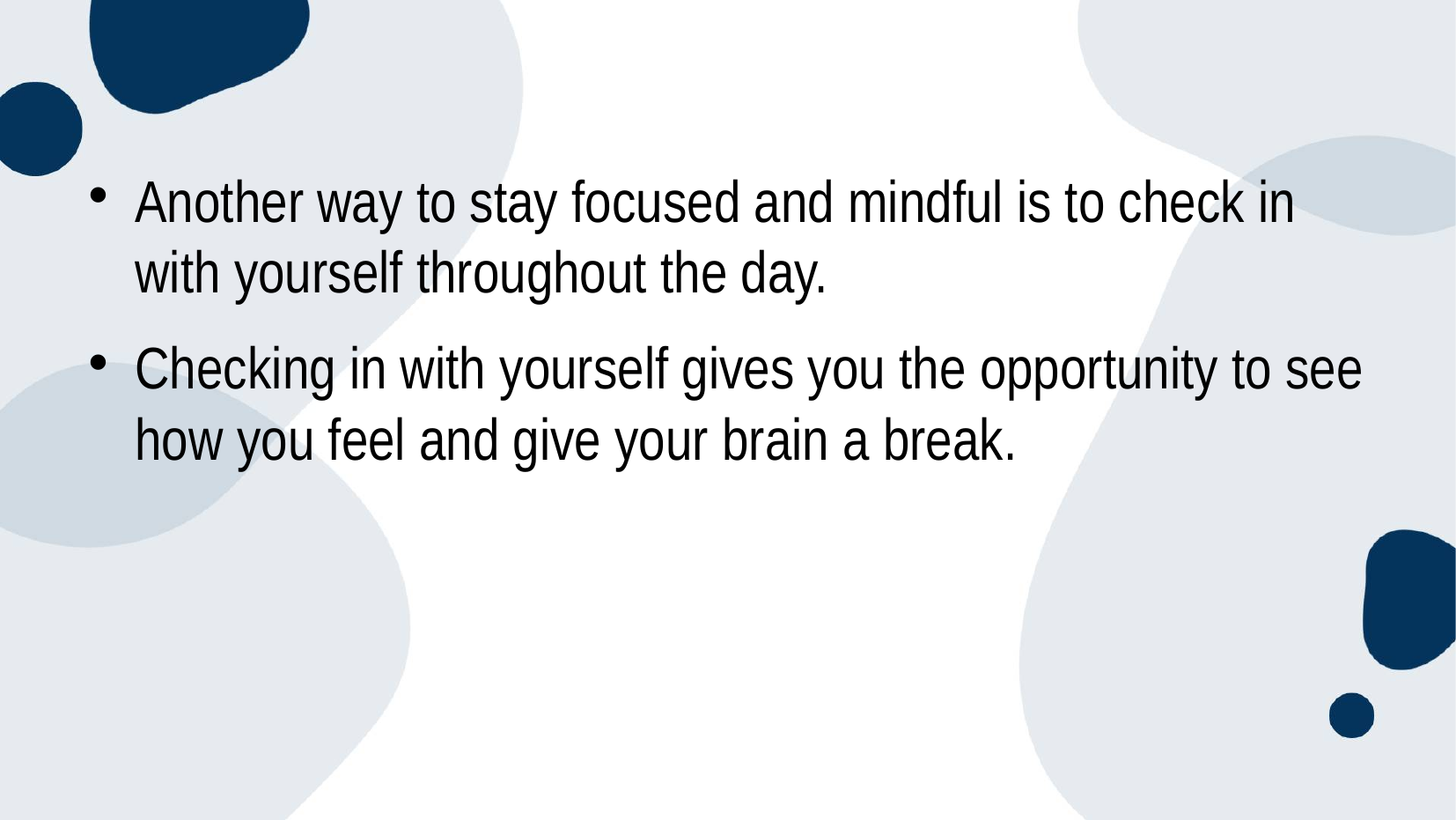

Another way to stay focused and mindful is to check in with yourself throughout the day.
Checking in with yourself gives you the opportunity to see how you feel and give your brain a break.